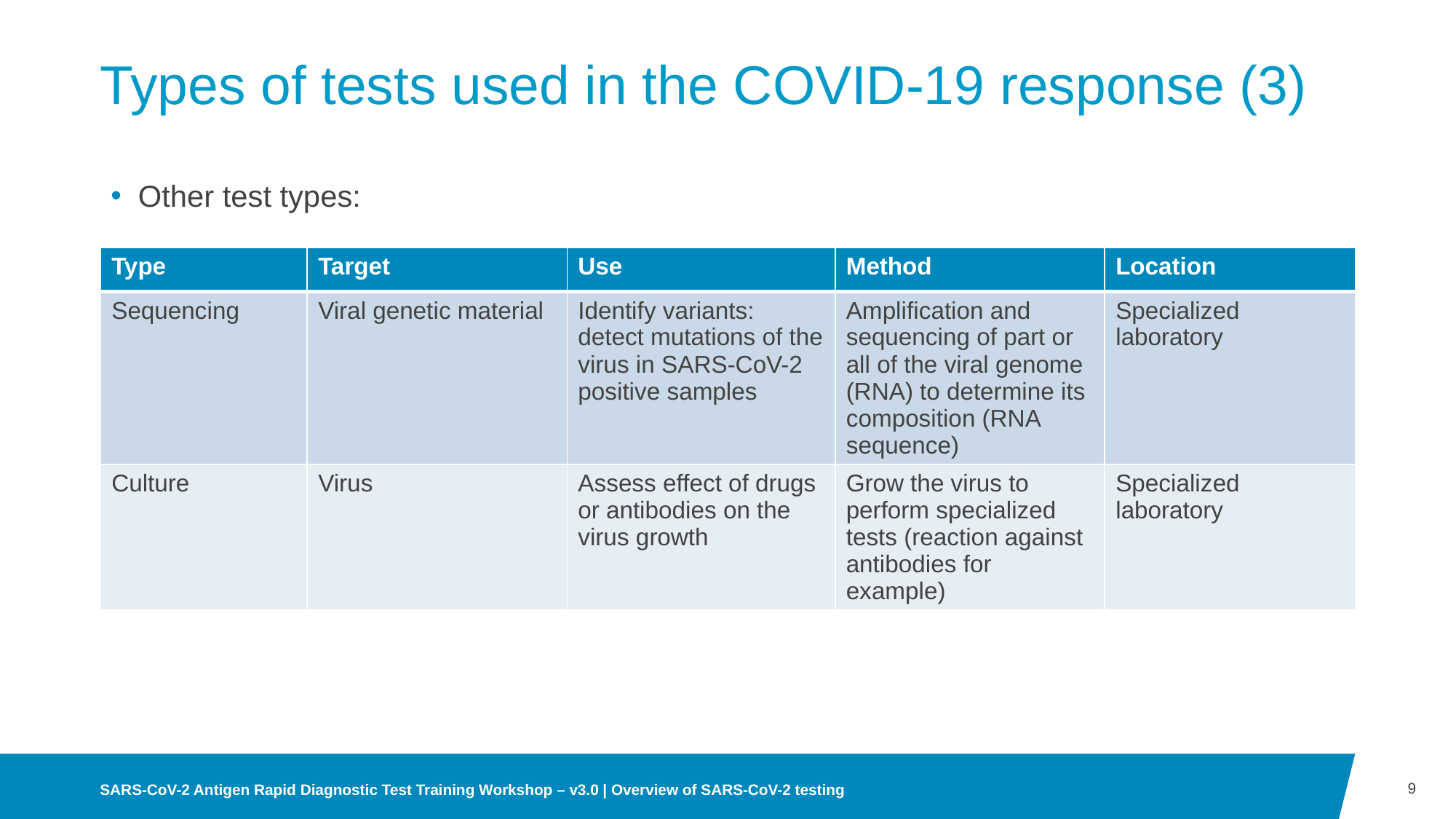

# Types of tests used in the COVID-19 response (3)
Other test types:

| Type | Target | Use | Method | Location |
| --- | --- | --- | --- | --- |
| Sequencing | Viral genetic material | Identify variants: detect mutations of the virus in SARS-CoV-2 positive samples | Amplification and sequencing of part or all of the viral genome (RNA) to determine its composition (RNA sequence) | Specialized laboratory |
| Culture | Virus | Assess effect of drugs or antibodies on the virus growth | Grow the virus to perform specialized tests (reaction against antibodies for example) | Specialized laboratory |
9
SARS-CoV-2 Antigen Rapid Diagnostic Test Training Workshop – v3.0 | Overview of SARS-CoV-2 testing